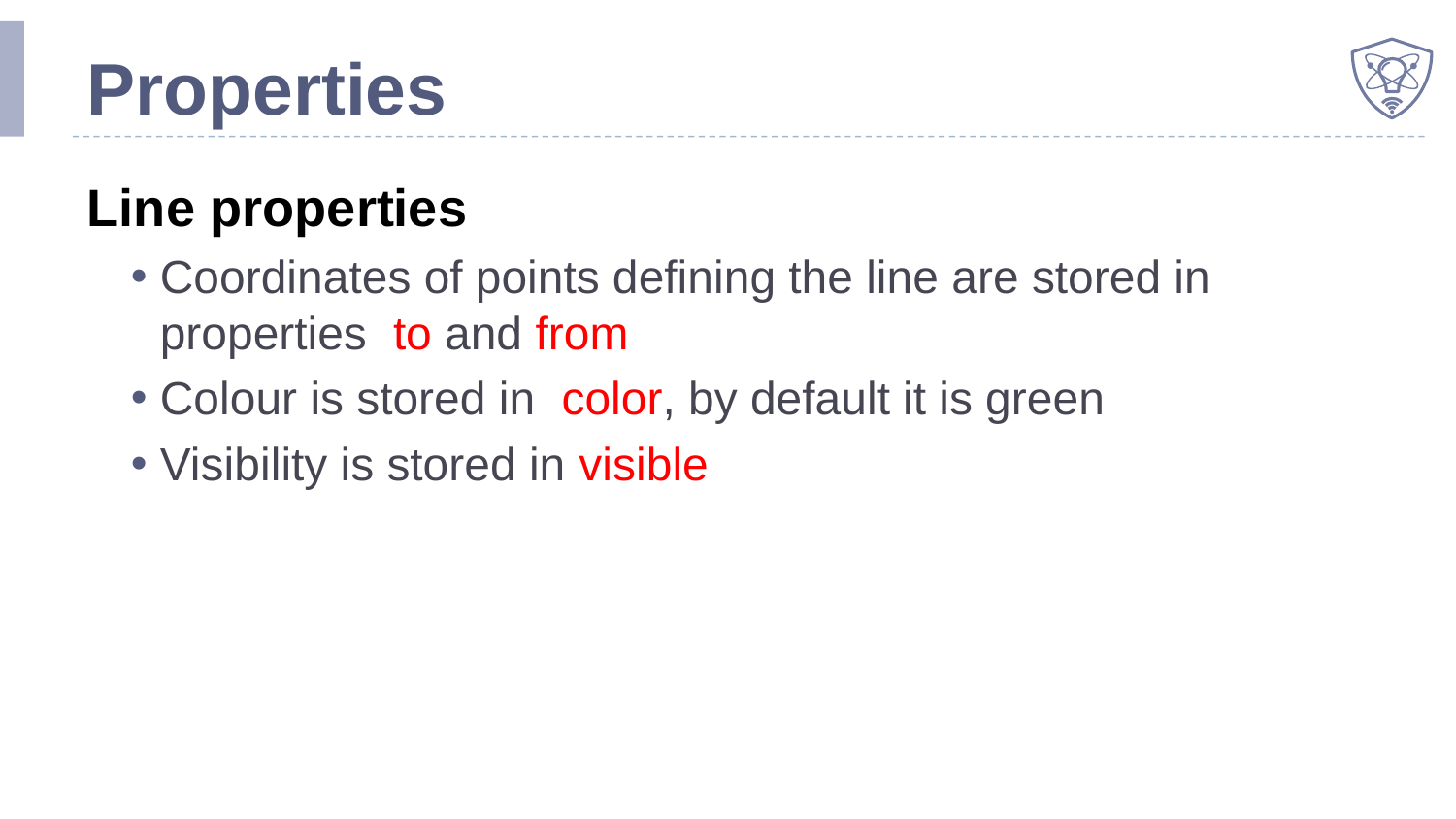

# Properties
Line properties
Coordinates of points defining the line are stored in properties  to and from
Colour is stored in  color, by default it is green
Visibility is stored in visible